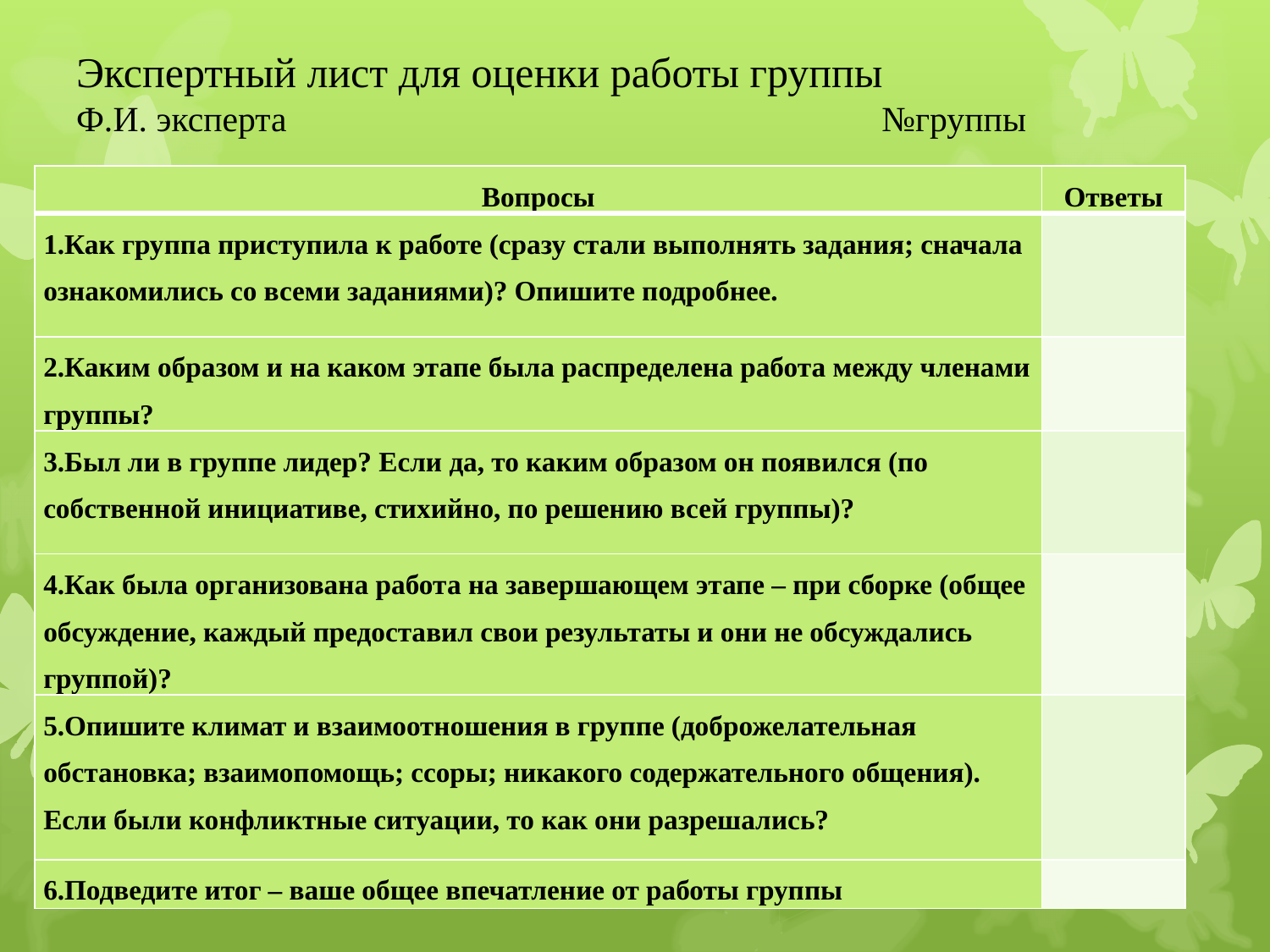

# Экспертный лист для оценки работы группы Ф.И. эксперта                                                                   №группы
| Вопросы | Ответы |
| --- | --- |
| 1.Как группа приступила к работе (сразу стали выполнять задания; сначала ознакомились со всеми заданиями)? Опишите подробнее. |  |
| 2.Каким образом и на каком этапе была распределена работа между членами группы? |  |
| 3.Был ли в группе лидер? Если да, то каким образом он появился (по собственной инициативе, стихийно, по решению всей группы)? |  |
| 4.Как была организована работа на завершающем этапе – при сборке (общее обсуждение, каждый предоставил свои результаты и они не обсуждались группой)? |  |
| 5.Опишите климат и взаимоотношения в группе (доброжелательная обстановка; взаимопомощь; ссоры; никакого содержательного общения). Если были конфликтные ситуации, то как они разрешались? |  |
| 6.Подведите итог – ваше общее впечатление от работы группы |  |